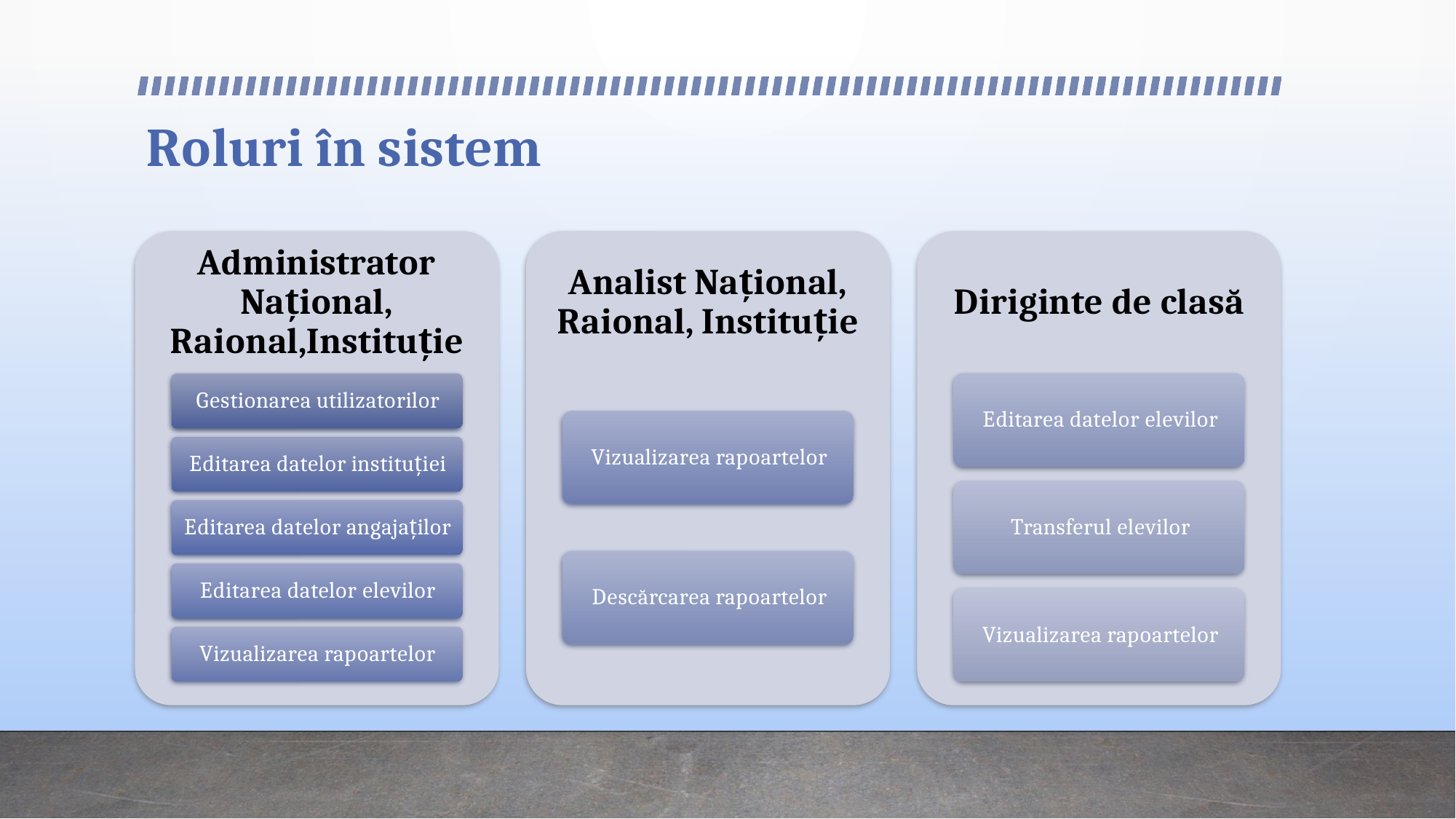

# Roluri în sistem
Administrator Național, Raional,Instituție
Gestionarea utilizatorilor
Editarea datelor instituției
Editarea datelor angajaților
Editarea datelor elevilor
Vizualizarea rapoartelor
Analist Național, Raional, Instituție
Vizualizarea rapoartelor
Descărcarea rapoartelor
Diriginte de clasă
Editarea datelor elevilor
Transferul elevilor
Vizualizarea rapoartelor